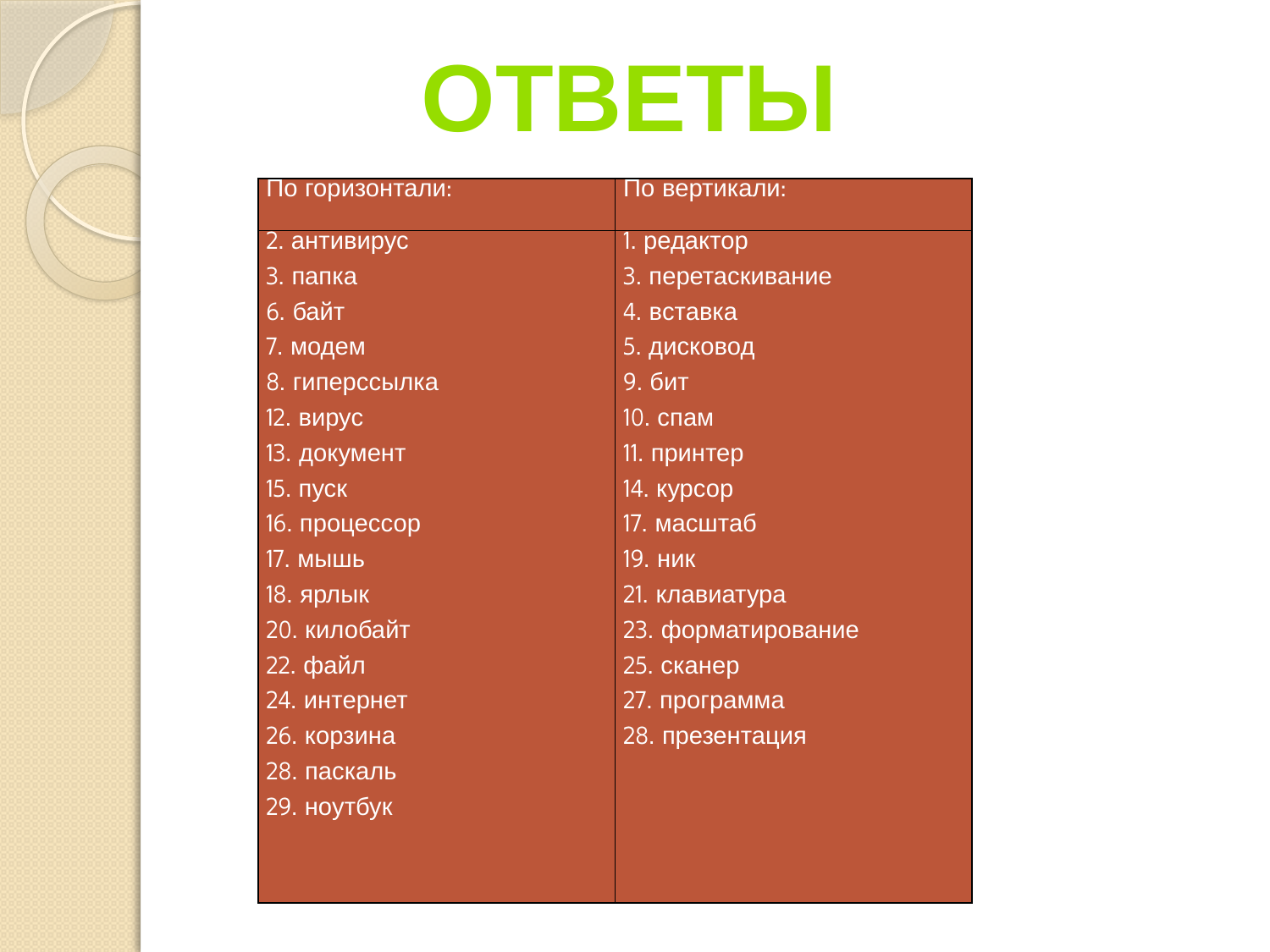

ответы
| По горизонтали: | По вертикали: |
| --- | --- |
| 2. антивирус 3. папка 6. байт 7. модем 8. гиперссылка 12. вирус 13. документ 15. пуск 16. процессор 17. мышь 18. ярлык 20. килобайт 22. файл 24. интернет 26. корзина 28. паскаль 29. ноутбук | 1. редактор 3. перетаскивание 4. вставка 5. дисковод 9. бит 10. спам 11. принтер 14. курсор 17. масштаб 19. ник 21. клавиатура 23. форматирование 25. сканер 27. программа 28. презентация |